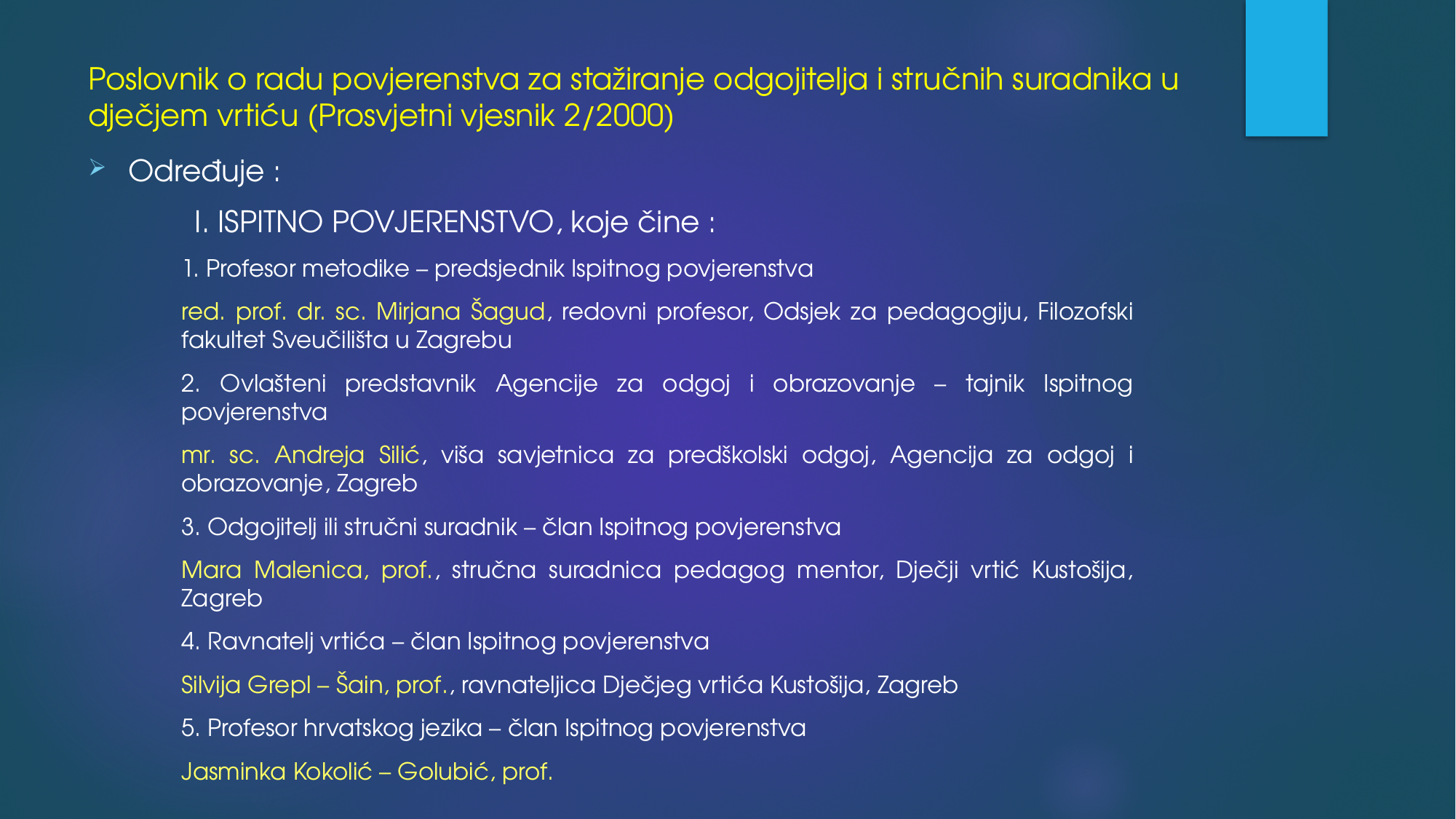

# Poslovnik o radu povjerenstva za stažiranje odgojitelja i stručnih suradnika u dječjem vrtiću (Prosvjetni vjesnik 2/2000)
Određuje :
	I. ISPITNO POVJERENSTVO, koje čine :
1. Profesor metodike – predsjednik Ispitnog povjerenstva
red. prof. dr. sc. Mirjana Šagud, redovni profesor, Odsjek za pedagogiju, Filozofski fakultet Sveučilišta u Zagrebu
2. Ovlašteni predstavnik Agencije za odgoj i obrazovanje – tajnik Ispitnog povjerenstva
mr. sc. Andreja Silić, viša savjetnica za predškolski odgoj, Agencija za odgoj i obrazovanje, Zagreb
3. Odgojitelj ili stručni suradnik – član Ispitnog povjerenstva
Mara Malenica, prof., stručna suradnica pedagog mentor, Dječji vrtić Kustošija, Zagreb
4. Ravnatelj vrtića – član Ispitnog povjerenstva
Silvija Grepl – Šain, prof., ravnateljica Dječjeg vrtića Kustošija, Zagreb
5. Profesor hrvatskog jezika – član Ispitnog povjerenstva
Jasminka Kokolić – Golubić, prof.